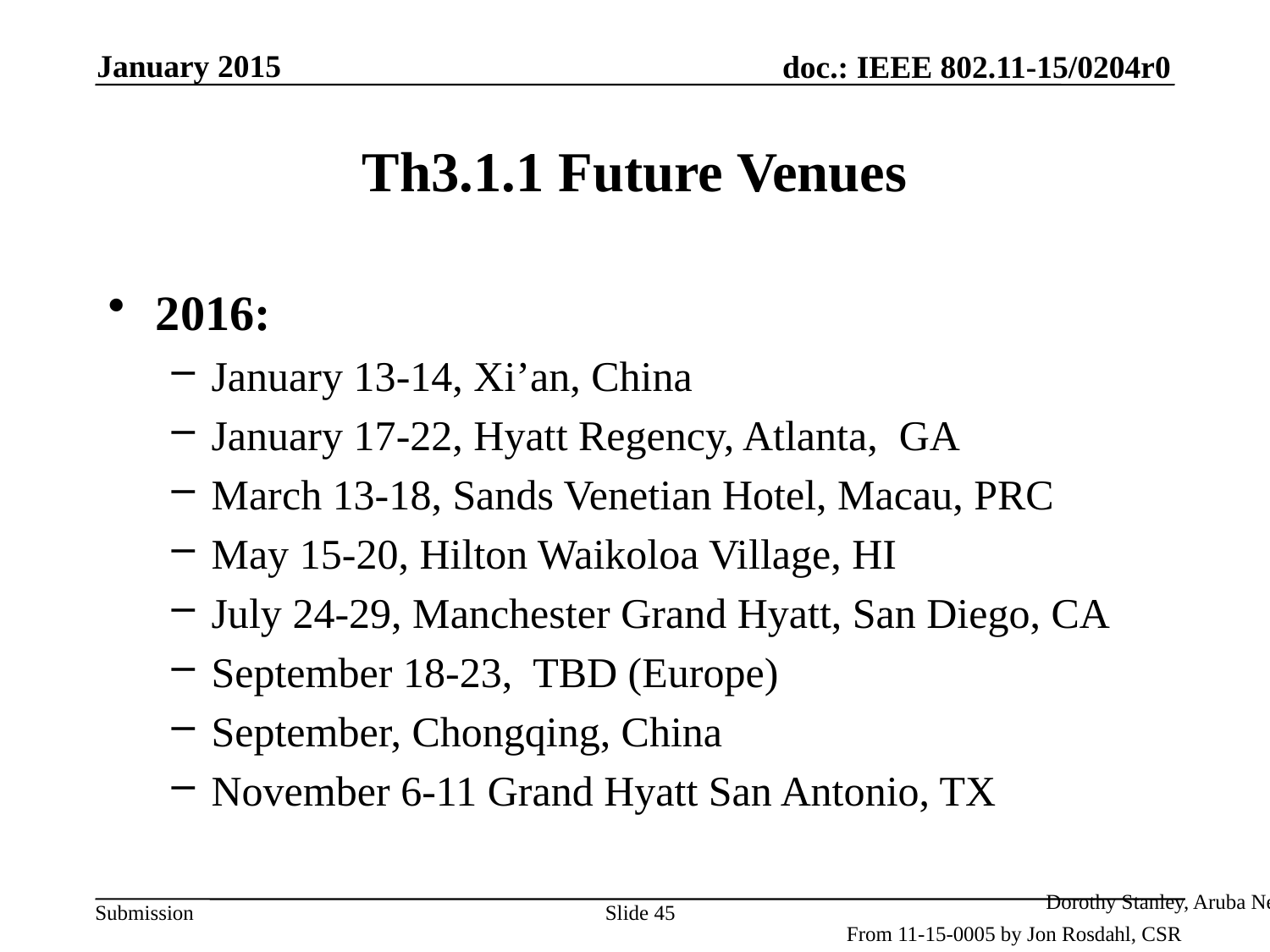

January 2015
# Th3.1.1 Future Venues
2016:
January 13-14, Xi’an, China
January 17-22, Hyatt Regency, Atlanta,  GA
March 13-18, Sands Venetian Hotel, Macau, PRC
May 15-20, Hilton Waikoloa Village, HI
July 24-29, Manchester Grand Hyatt, San Diego, CA
September 18-23,  TBD (Europe)
September, Chongqing, China
November 6-11 Grand Hyatt San Antonio, TX
Dorothy Stanley, Aruba Networks
Slide 45
From 11-15-0005 by Jon Rosdahl, CSR